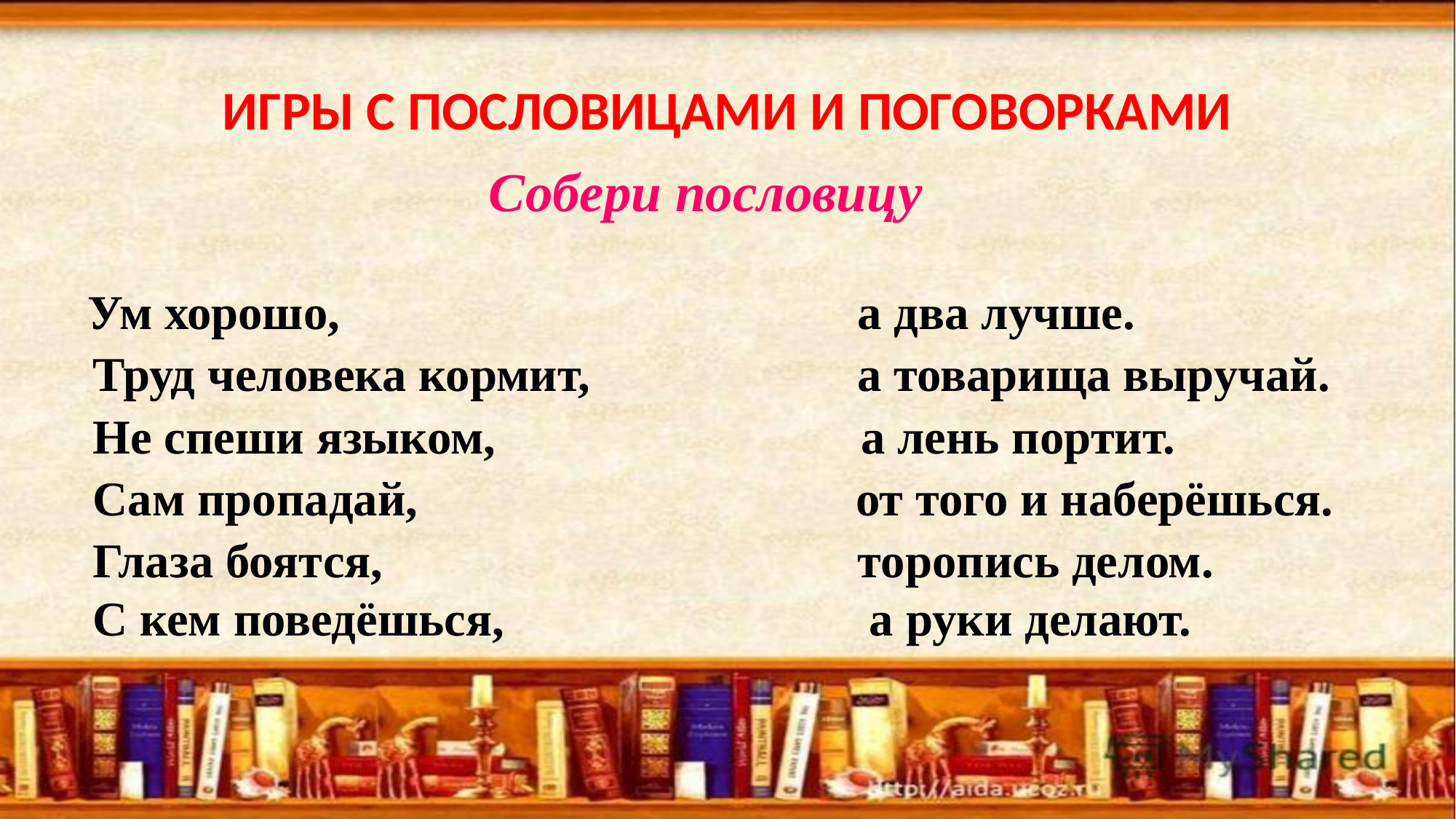

ИГРЫ С ПОСЛОВИЦАМИ И ПОГОВОРКАМИ
Собери пословицу

   Ум хорошо, 		                              а два лучше.
   Труд человека кормит,                      а товарища выручай.
   Не спеши языком,                              а лень портит.
   Сам пропадай,                                    от того и наберёшься.
   Глаза боятся,                                       торопись делом.
   С кем поведёшься,                              а руки делают.